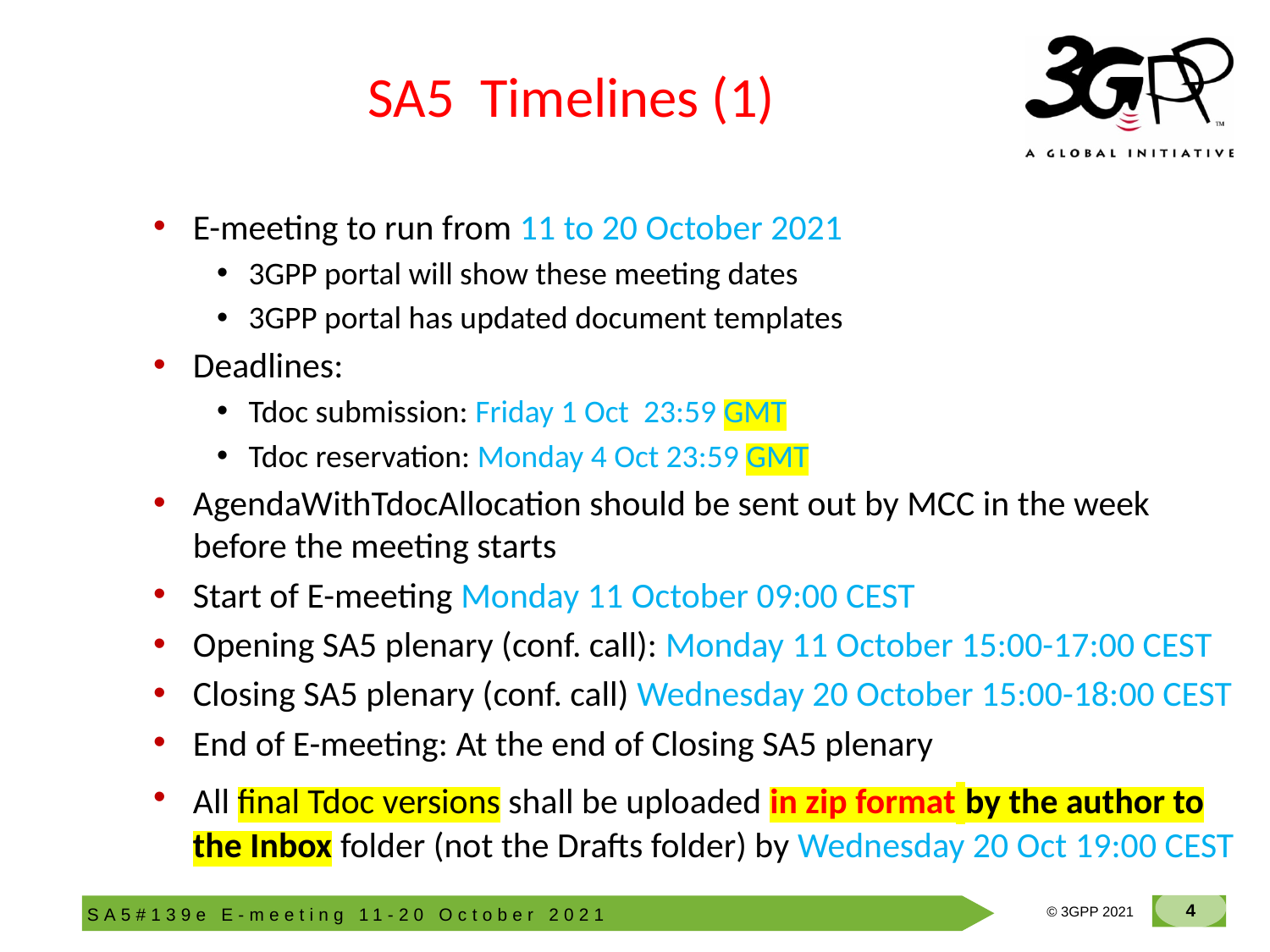

# SA5  Timelines (1)
E-meeting to run from 11 to 20 October 2021
3GPP portal will show these meeting dates
3GPP portal has updated document templates
Deadlines:
Tdoc submission: Friday 1 Oct  23:59 GMT
Tdoc reservation: Monday 4 Oct 23:59 GMT
AgendaWithTdocAllocation should be sent out by MCC in the week before the meeting starts
Start of E-meeting Monday 11 October 09:00 CEST
Opening SA5 plenary (conf. call): Monday 11 October 15:00-17:00 CEST
Closing SA5 plenary (conf. call) Wednesday 20 October 15:00-18:00 CEST
End of E-meeting: At the end of Closing SA5 plenary
All final Tdoc versions shall be uploaded in zip format by the author to the Inbox folder (not the Drafts folder) by Wednesday 20 Oct 19:00 CEST